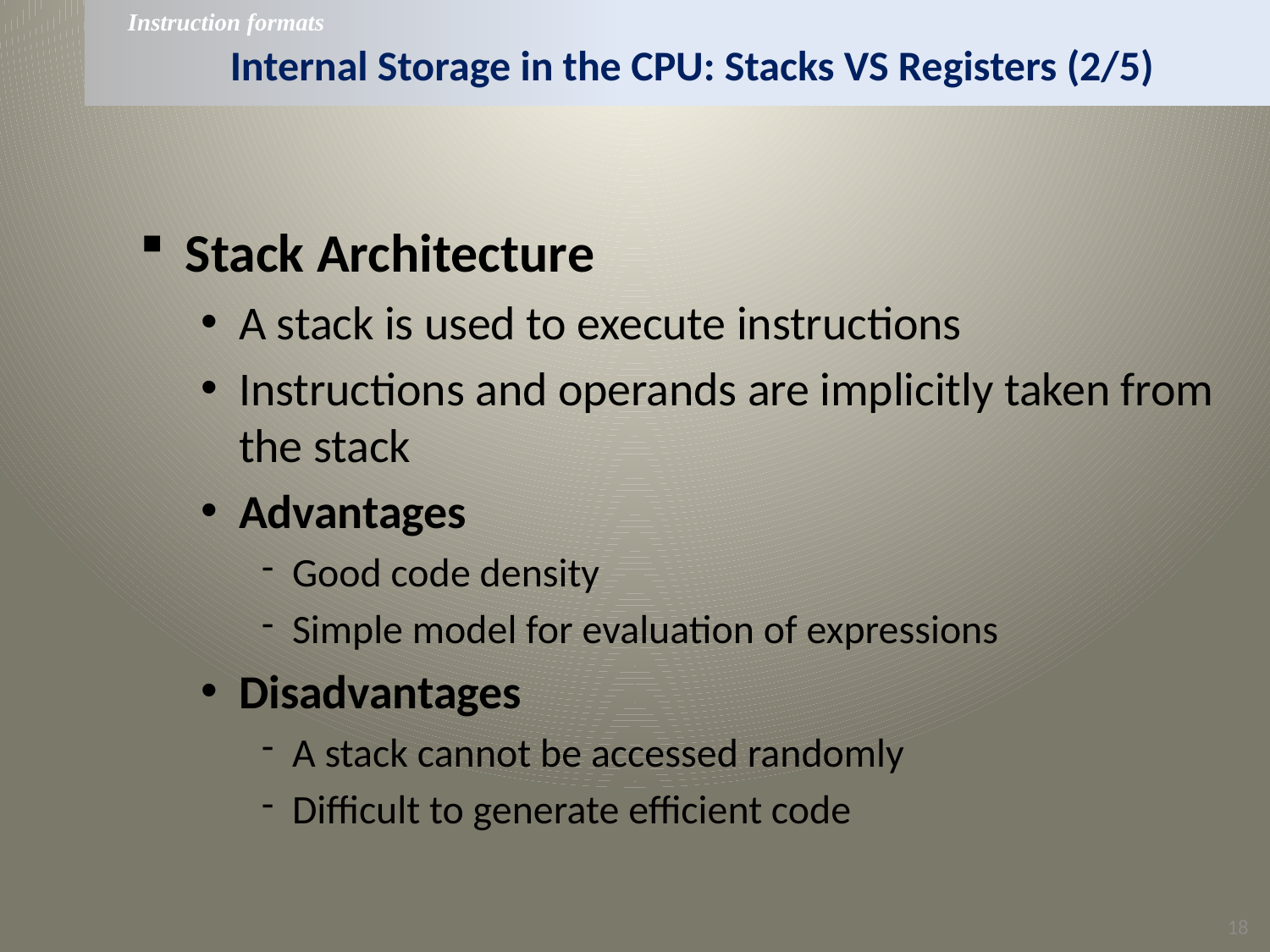

Instruction formats
# Internal Storage in the CPU: Stacks VS Registers (2/5)
Stack Architecture
A stack is used to execute instructions
Instructions and operands are implicitly taken from the stack
Advantages
Good code density
Simple model for evaluation of expressions
Disadvantages
A stack cannot be accessed randomly
Difficult to generate efficient code